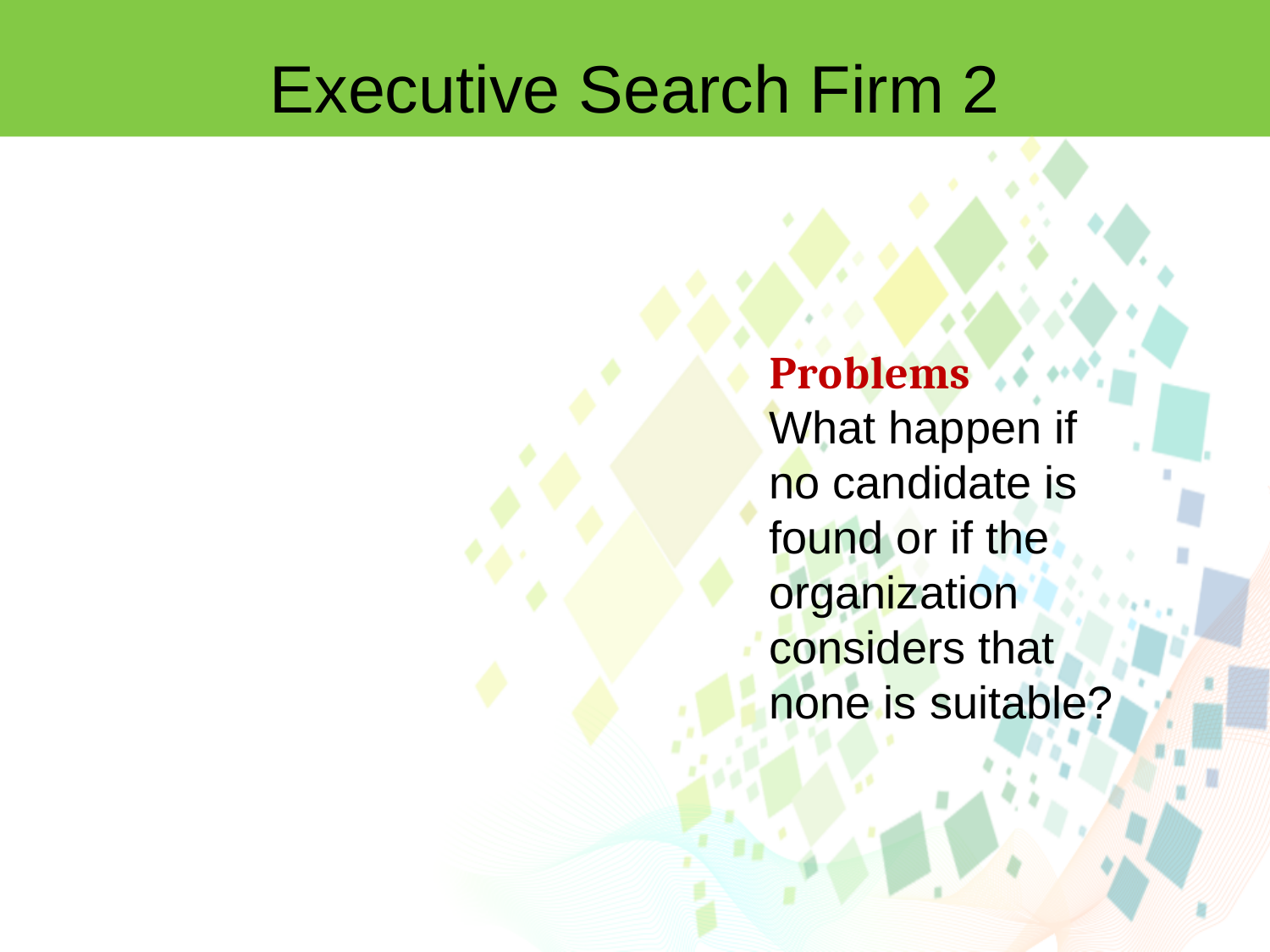

Executive Search Firm 2
Problems
What happen if no candidate is found or if the organization considers that none is suitable?